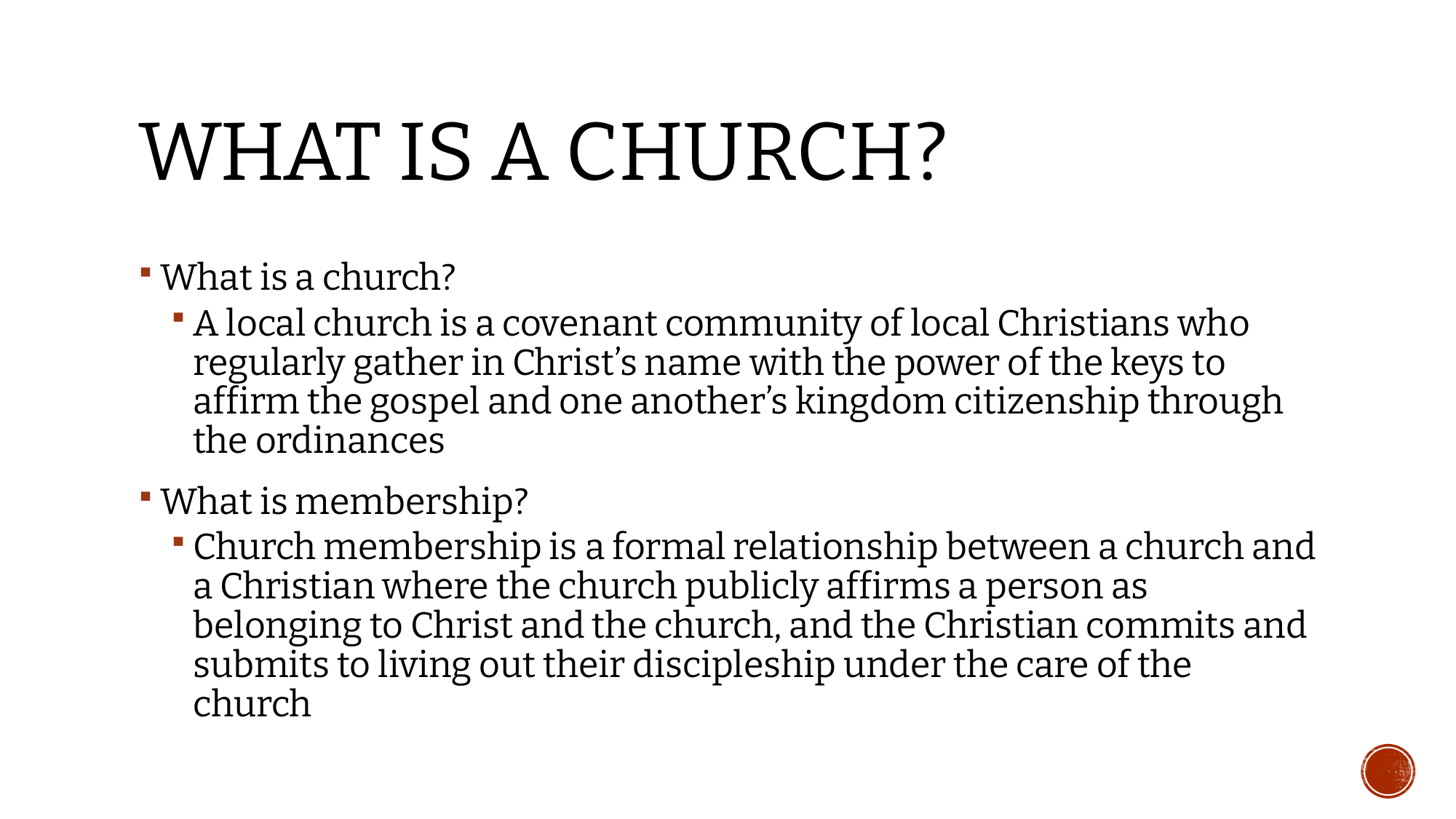

# What is a Church?
What is a church?
A local church is a covenant community of local Christians who regularly gather in Christ’s name with the power of the keys to affirm the gospel and one another’s kingdom citizenship through the ordinances
What is membership?
Church membership is a formal relationship between a church and a Christian where the church publicly affirms a person as belonging to Christ and the church, and the Christian commits and submits to living out their discipleship under the care of the church